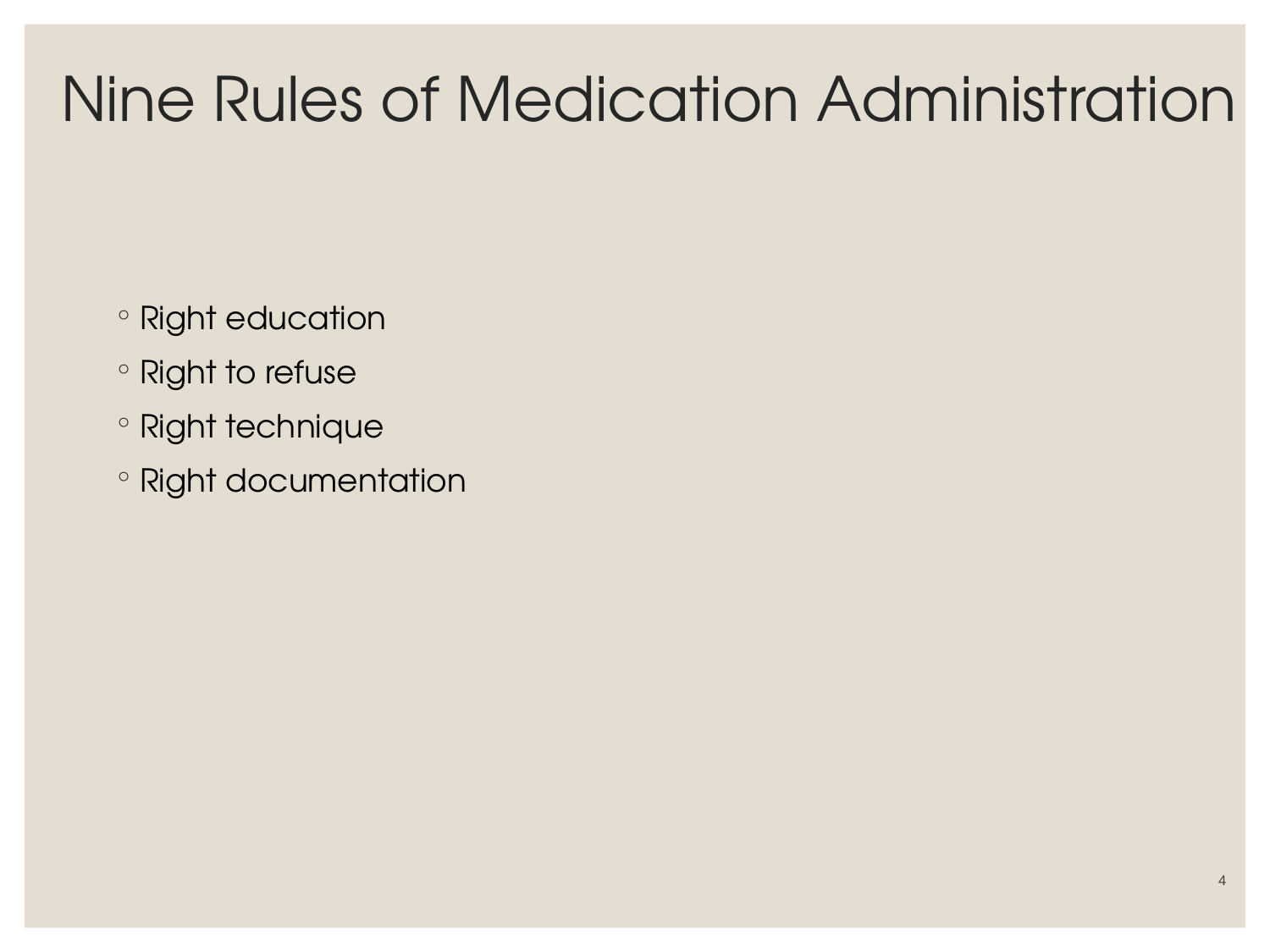

# Nine Rules of Medication Administration
Right education
Right to refuse
Right technique
Right documentation
 4